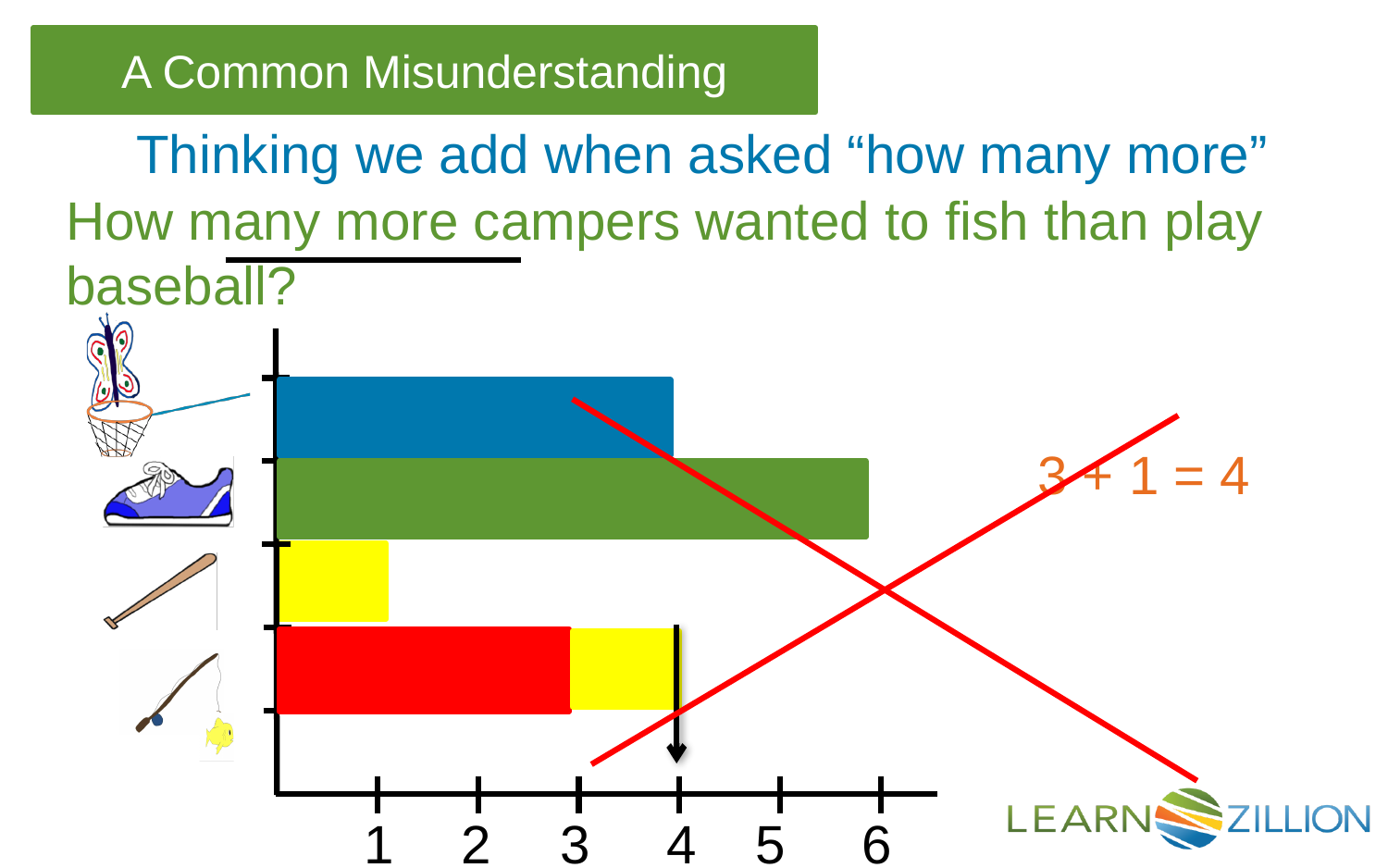

Thinking we add when asked “how many more”
How many more campers wanted to fish than play baseball?

1
2
3
4
5
6

3 + 1 = 4